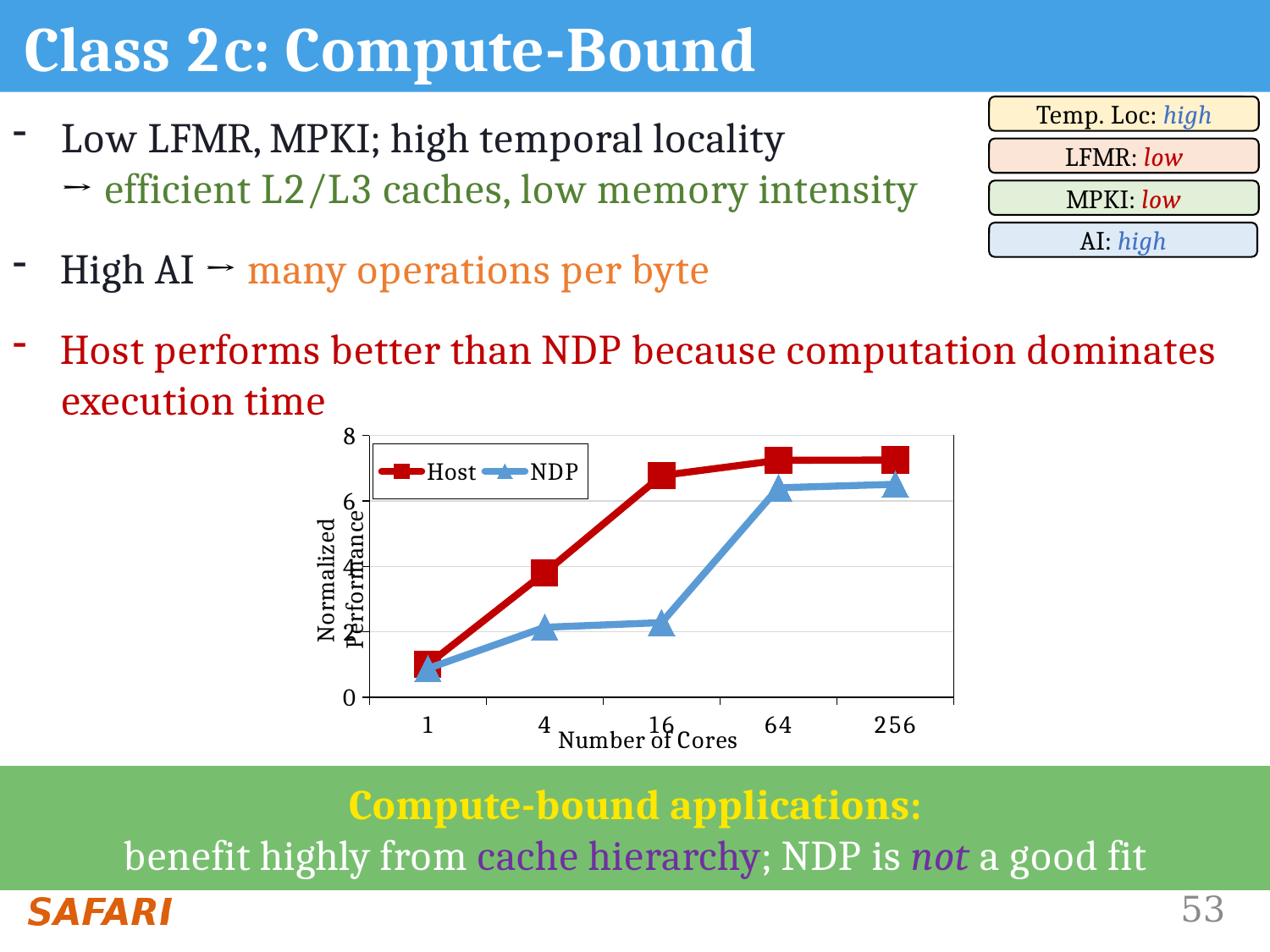

# Class 2c: Compute-Bound
Temp. Loc: high
LFMR: low
MPKI: low
AI: high
Low LFMR, MPKI; high temporal locality
→ efficient L2/L3 caches, low memory intensity

High AI → many operations per byte
Host performs better than NDP because computation dominates execution time

### Chart

| Category | Host | NDP |
|---|---|---|
| 1 | 1.0 | 0.878926722 |
| 4 | 3.803897174 | 2.139475316 |
| 16 | 6.775689366 | 2.281417785 |
| 64 | 7.240963029 | 6.400485376 |
| 256 | 7.251615909 | 6.507330206 |
Compute-bound applications:
benefit highly from cache hierarchy; NDP is not a good fit
53